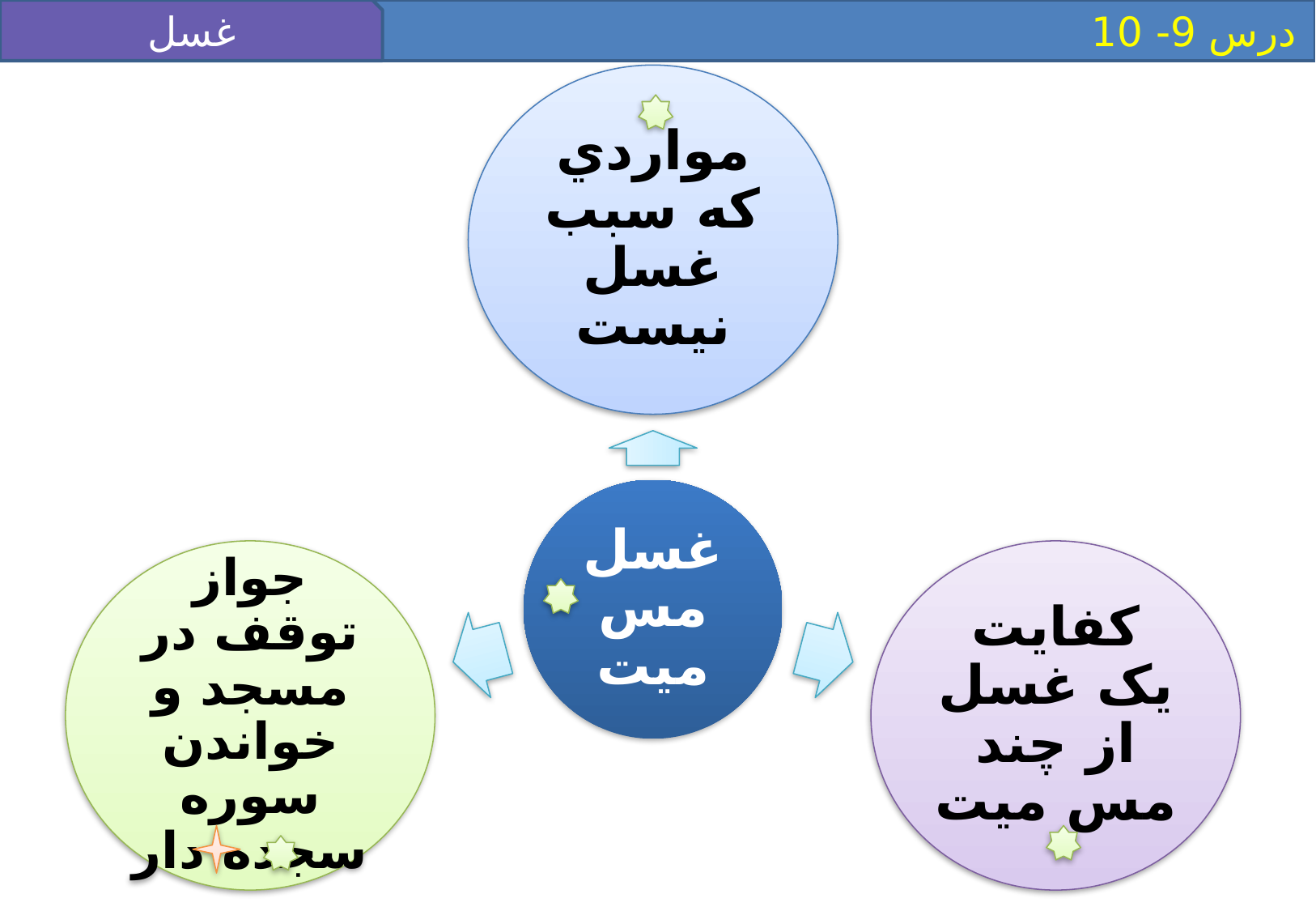

غسل
 درس 9- 10
مواردي که سبب غسل نيست

غسل مس ميت
جواز توقف در مسجد و خواندن سوره سجده دار
کفايت يک غسل از چند مس ميت